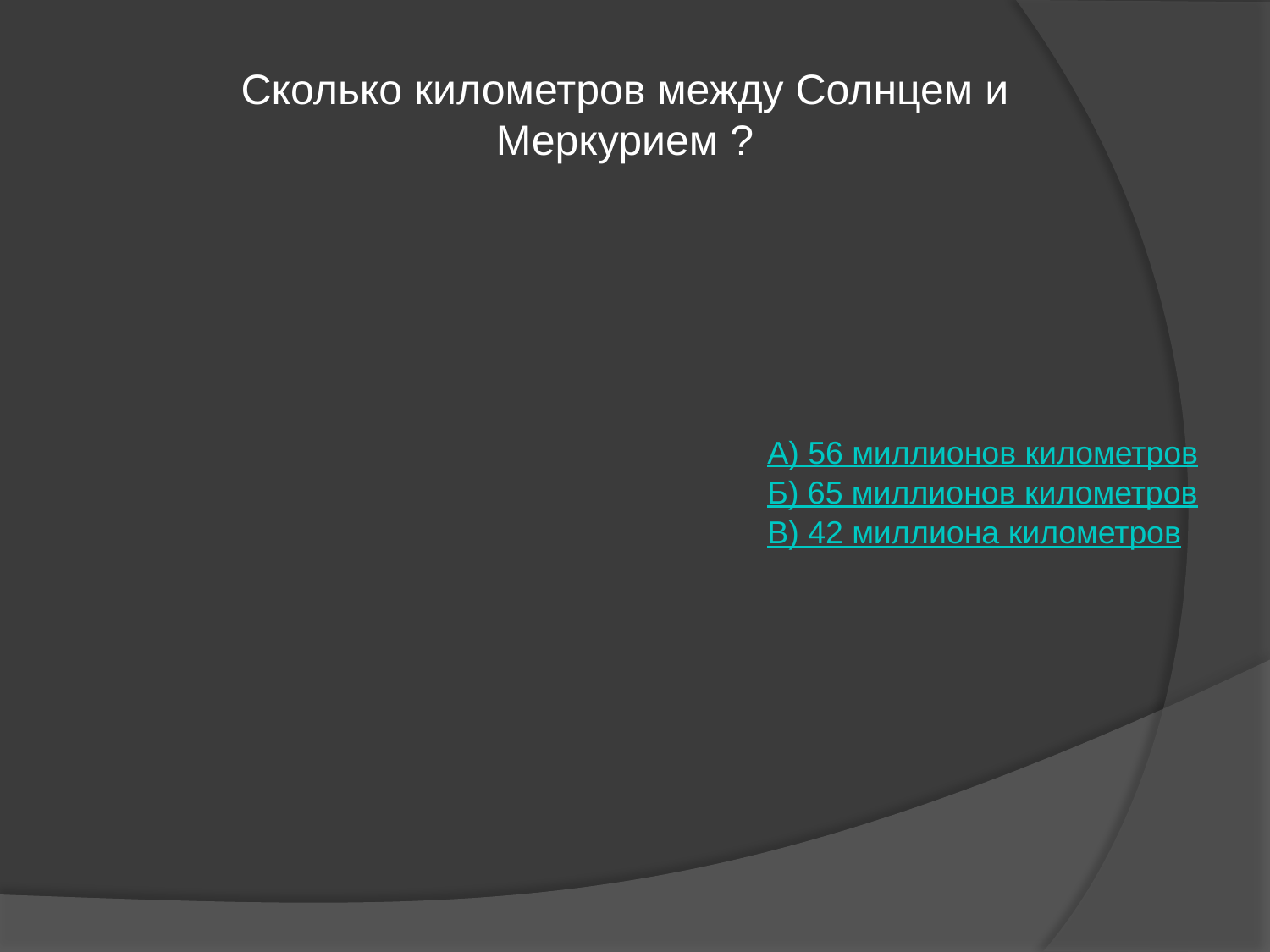

Сколько километров между Солнцем и Меркурием ?
А) 56 миллионов километров
Б) 65 миллионов километров
В) 42 миллиона километров